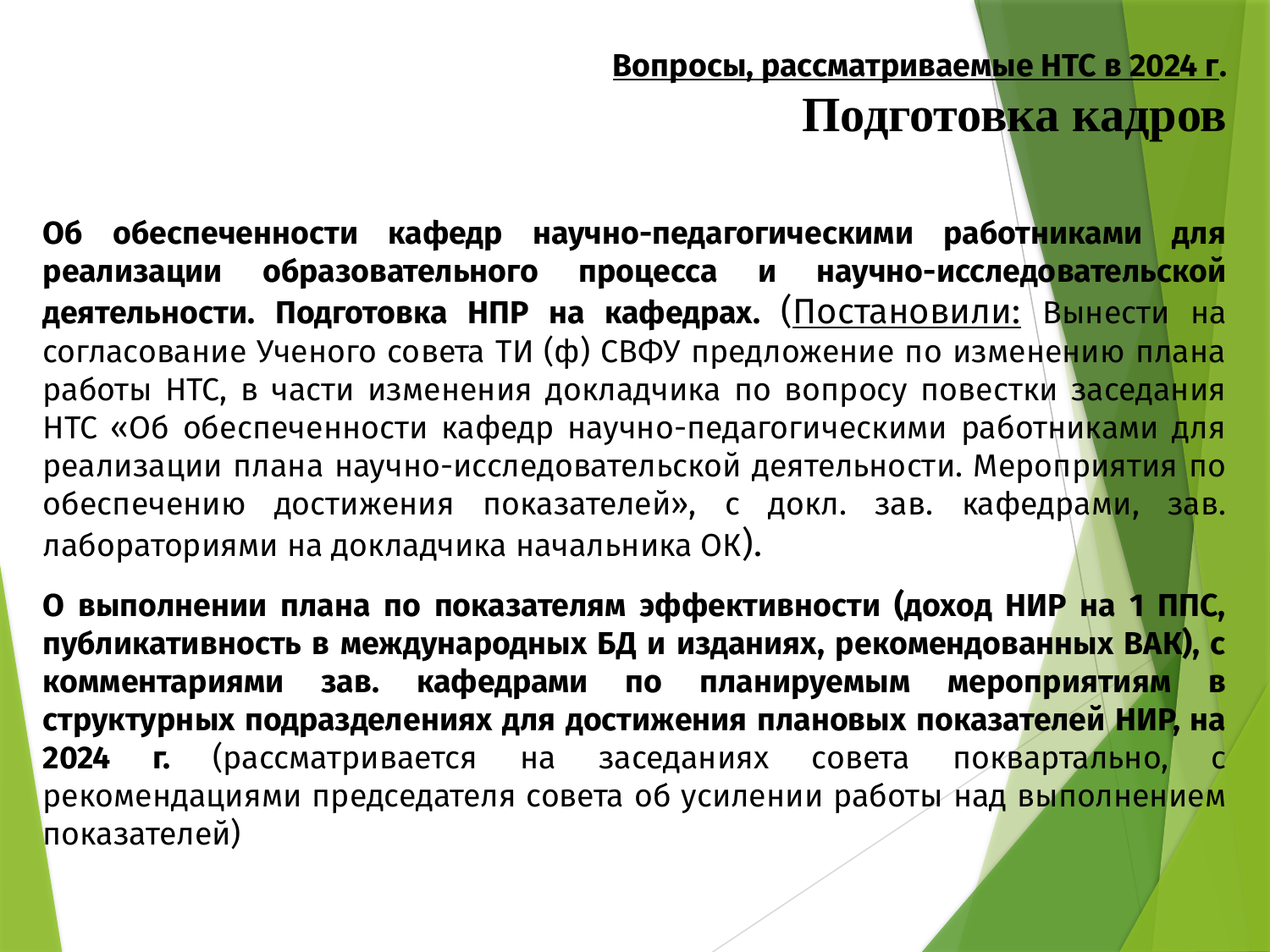

Вопросы, рассматриваемые НТС в 2024 г.
Подготовка кадров
Об обеспеченности кафедр научно-педагогическими работниками для реализации образовательного процесса и научно-исследовательской деятельности. Подготовка НПР на кафедрах. (Постановили: Вынести на согласование Ученого совета ТИ (ф) СВФУ предложение по изменению плана работы НТС, в части изменения докладчика по вопросу повестки заседания НТС «Об обеспеченности кафедр научно-педагогическими работниками для реализации плана научно-исследовательской деятельности. Мероприятия по обеспечению достижения показателей», с докл. зав. кафедрами, зав. лабораториями на докладчика начальника ОК).
О выполнении плана по показателям эффективности (доход НИР на 1 ППС, публикативность в международных БД и изданиях, рекомендованных ВАК), с комментариями зав. кафедрами по планируемым мероприятиям в структурных подразделениях для достижения плановых показателей НИР, на 2024 г. (рассматривается на заседаниях совета поквартально, с рекомендациями председателя совета об усилении работы над выполнением показателей)